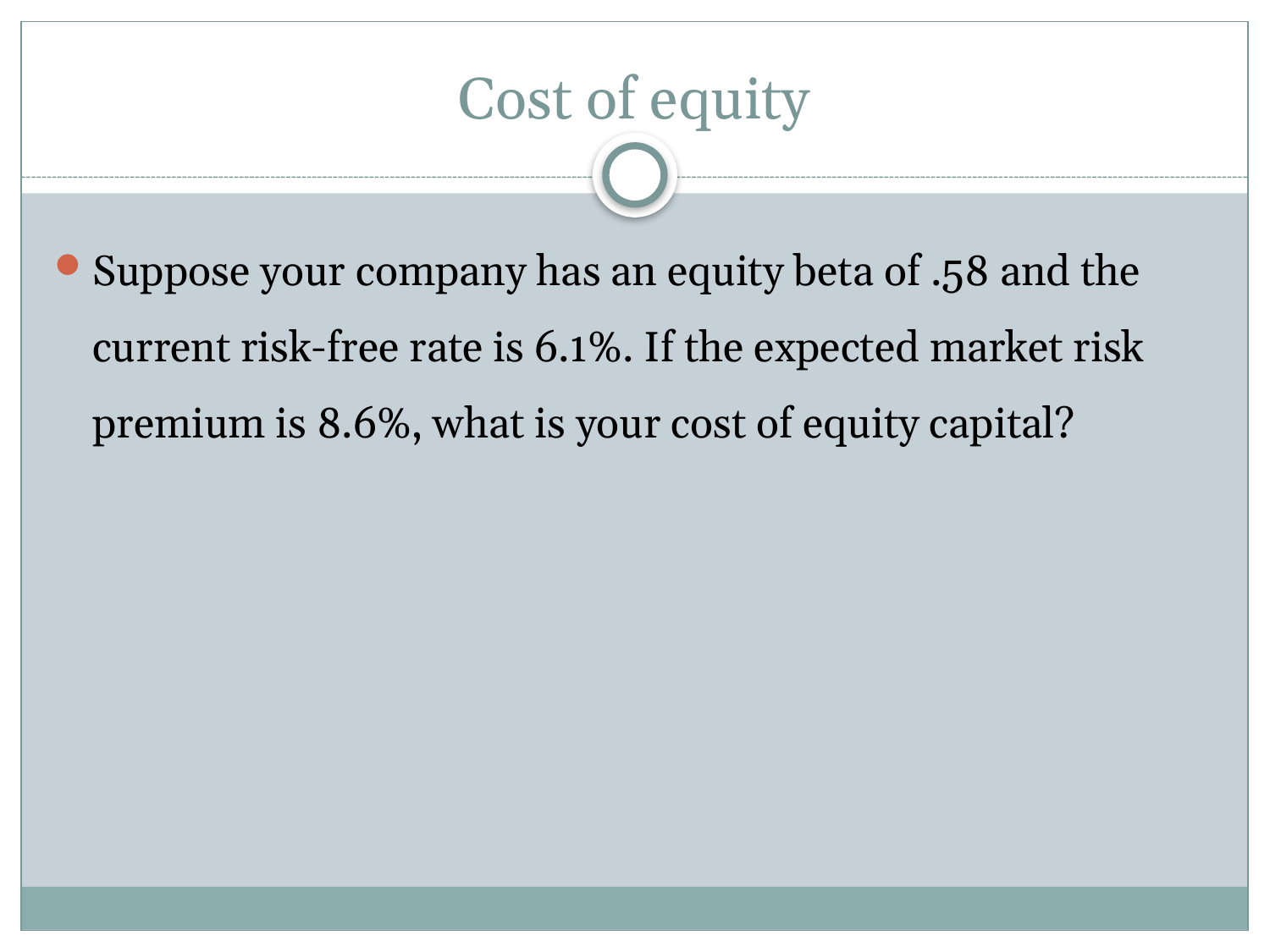

# Cost of equity
Suppose your company has an equity beta of .58 and the current risk-free rate is 6.1%. If the expected market risk premium is 8.6%, what is your cost of equity capital?